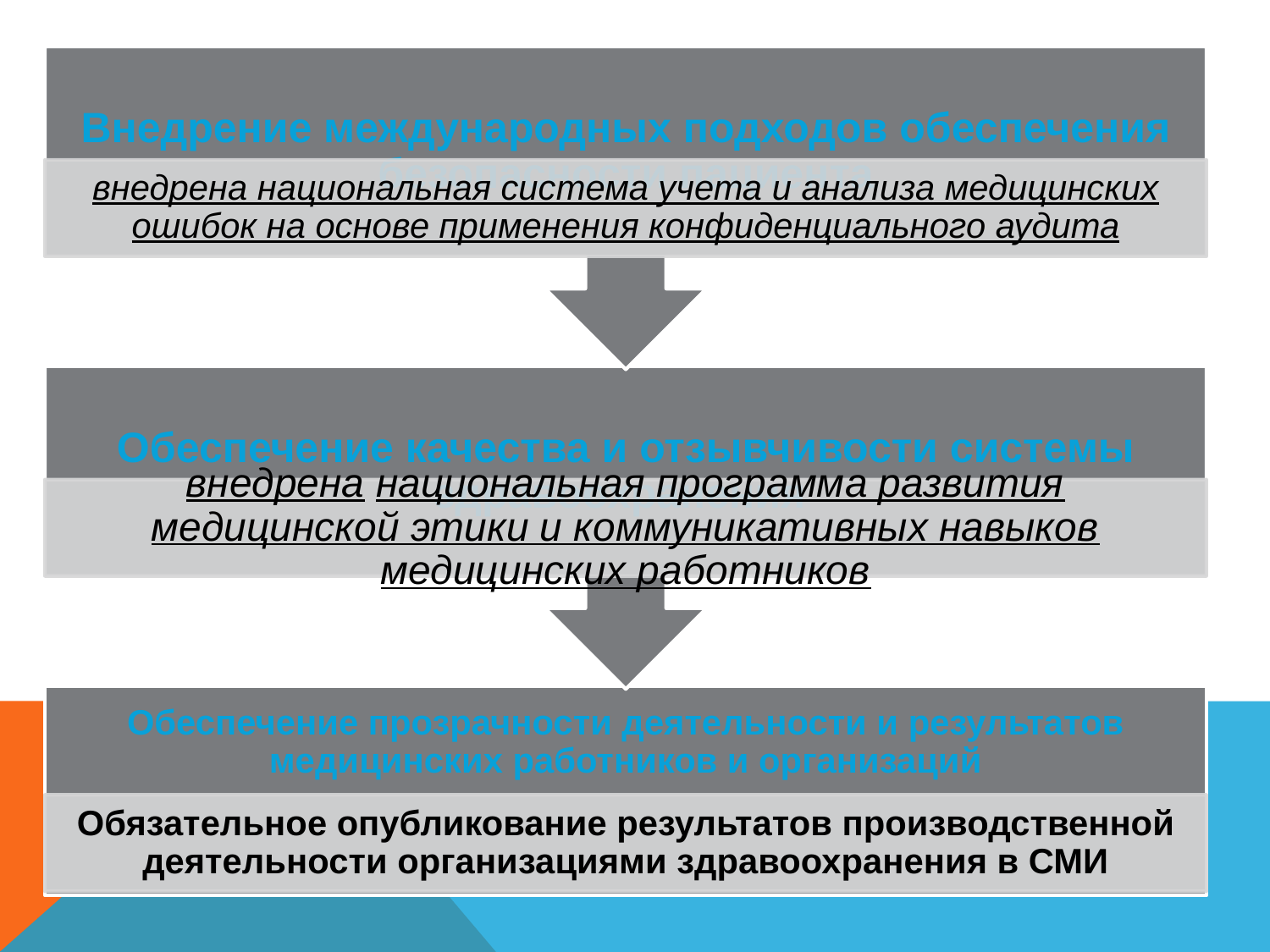

Обеспечение прозрачности деятельности и результатов медицинских работников и организаций
Обязательное опубликование результатов производственной деятельности организациями здравоохранения в СМИ
Обеспечение качества и отзывчивости системы здравоохранения
внедрена национальная программа развития медицинской этики и коммуникативных навыков медицинских работников
Внедрение международных подходов обеспечения безопасности пациента
внедрена национальная система учета и анализа медицинских ошибок на основе применения конфиденциального аудита